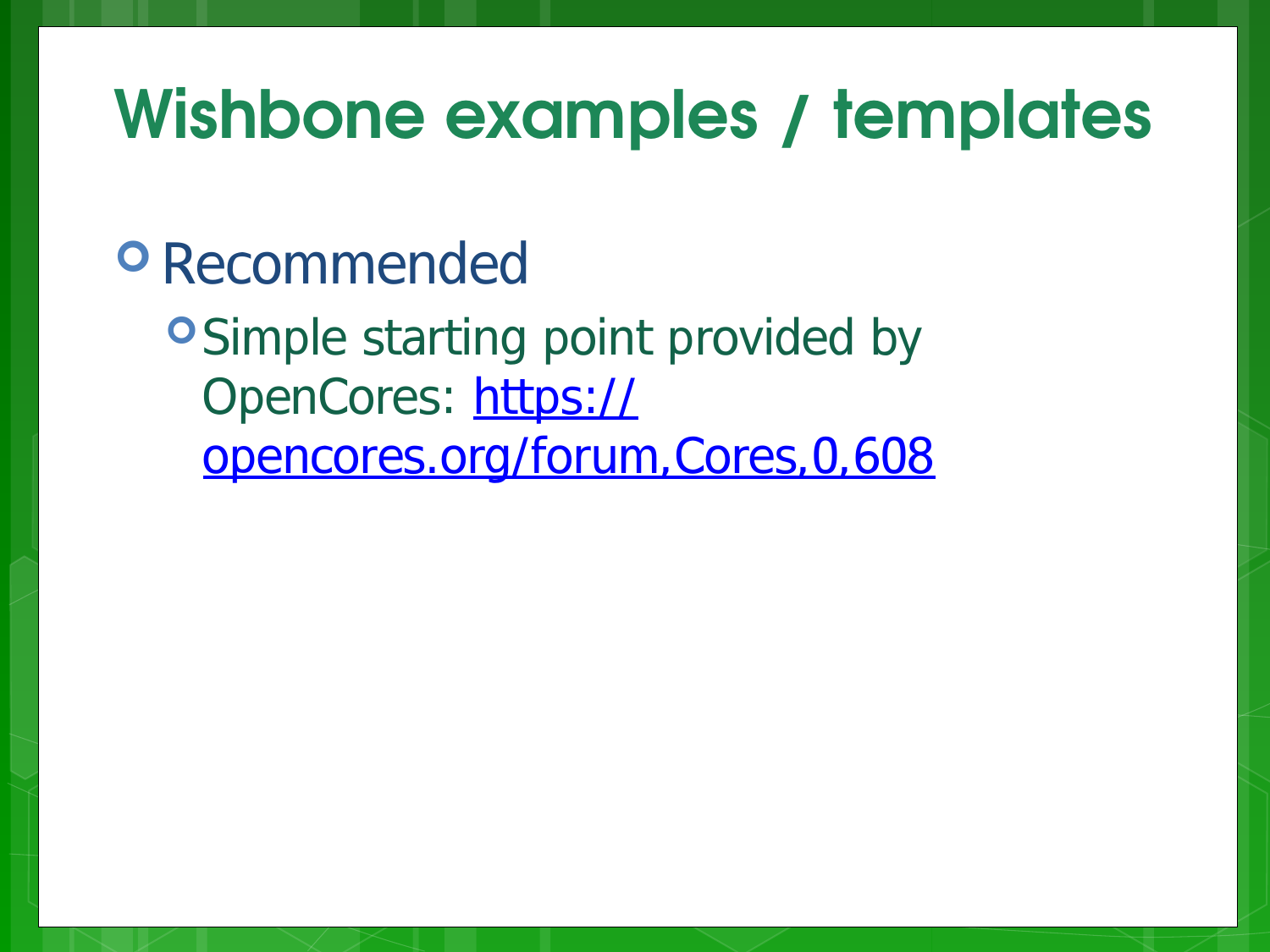

# Wishbone examples / templates
Recommended
Simple starting point provided by OpenCores: https://opencores.org/forum,Cores,0,608